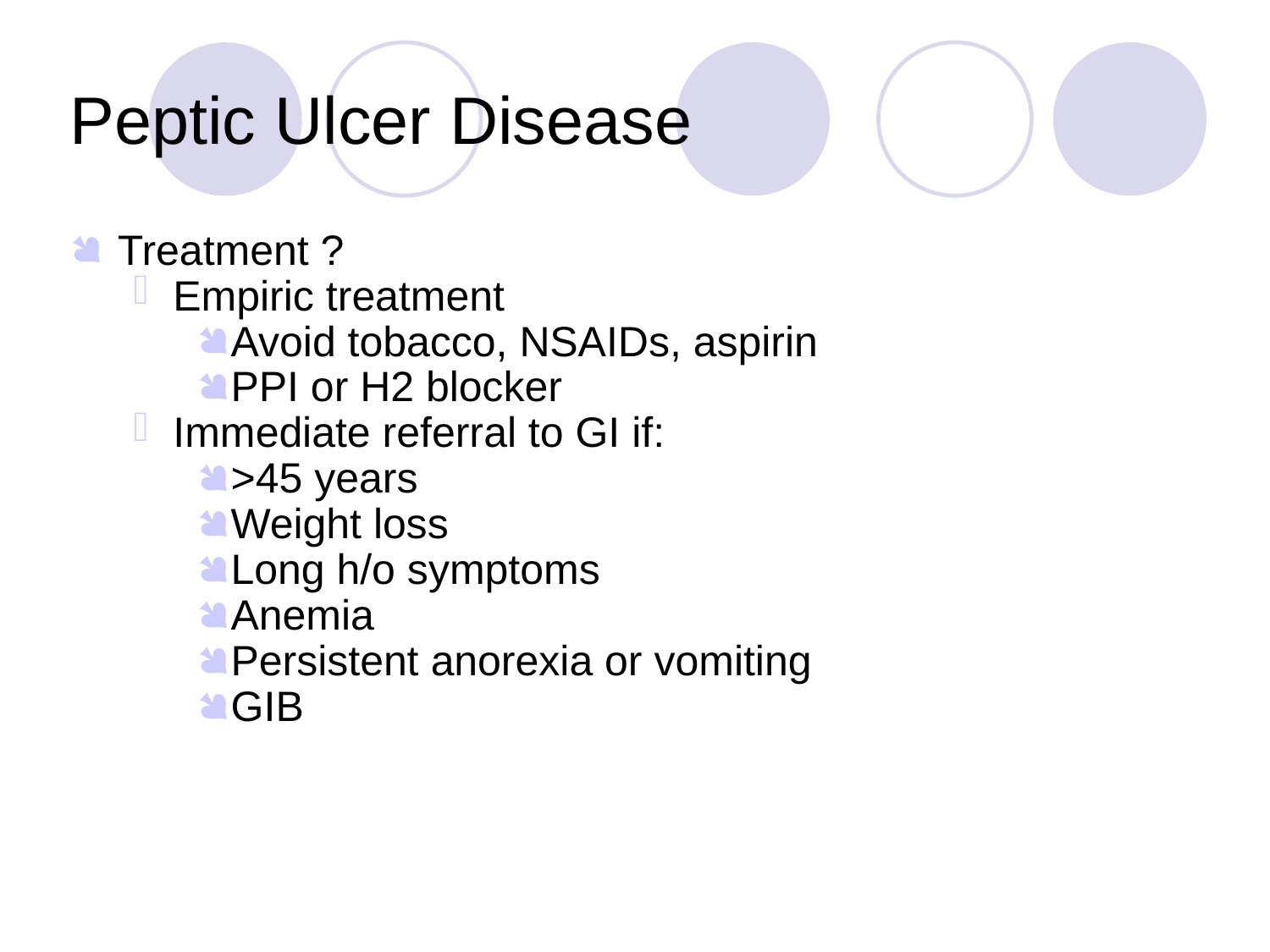

Peptic Ulcer Disease
Treatment ?
Empiric treatment
Avoid tobacco, NSAIDs, aspirin
PPI or H2 blocker
Immediate referral to GI if:
>45 years
Weight loss
Long h/o symptoms
Anemia
Persistent anorexia or vomiting
GIB